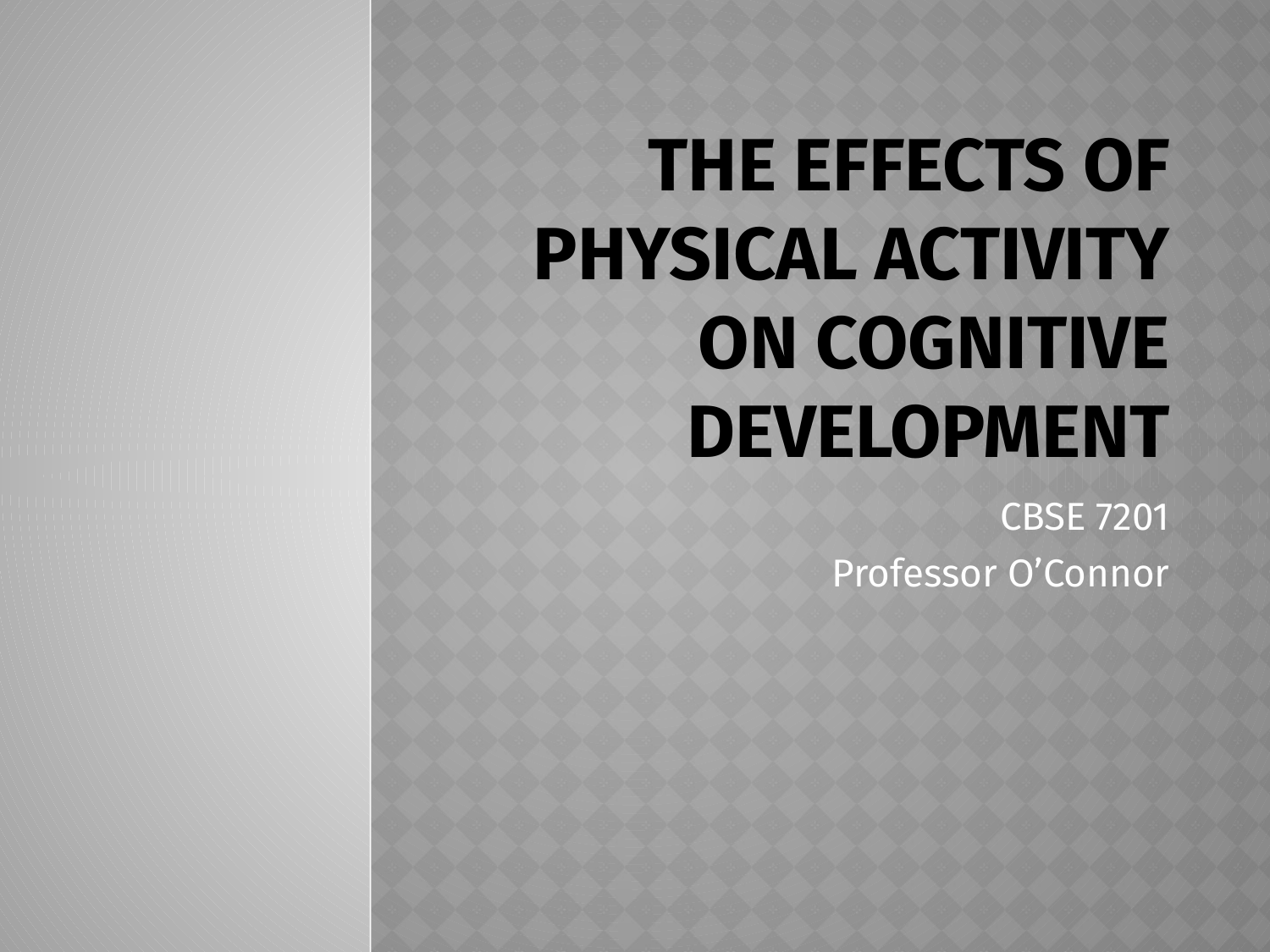

# The effects of physical activity on cognitive development
CBSE 7201
Professor O’Connor